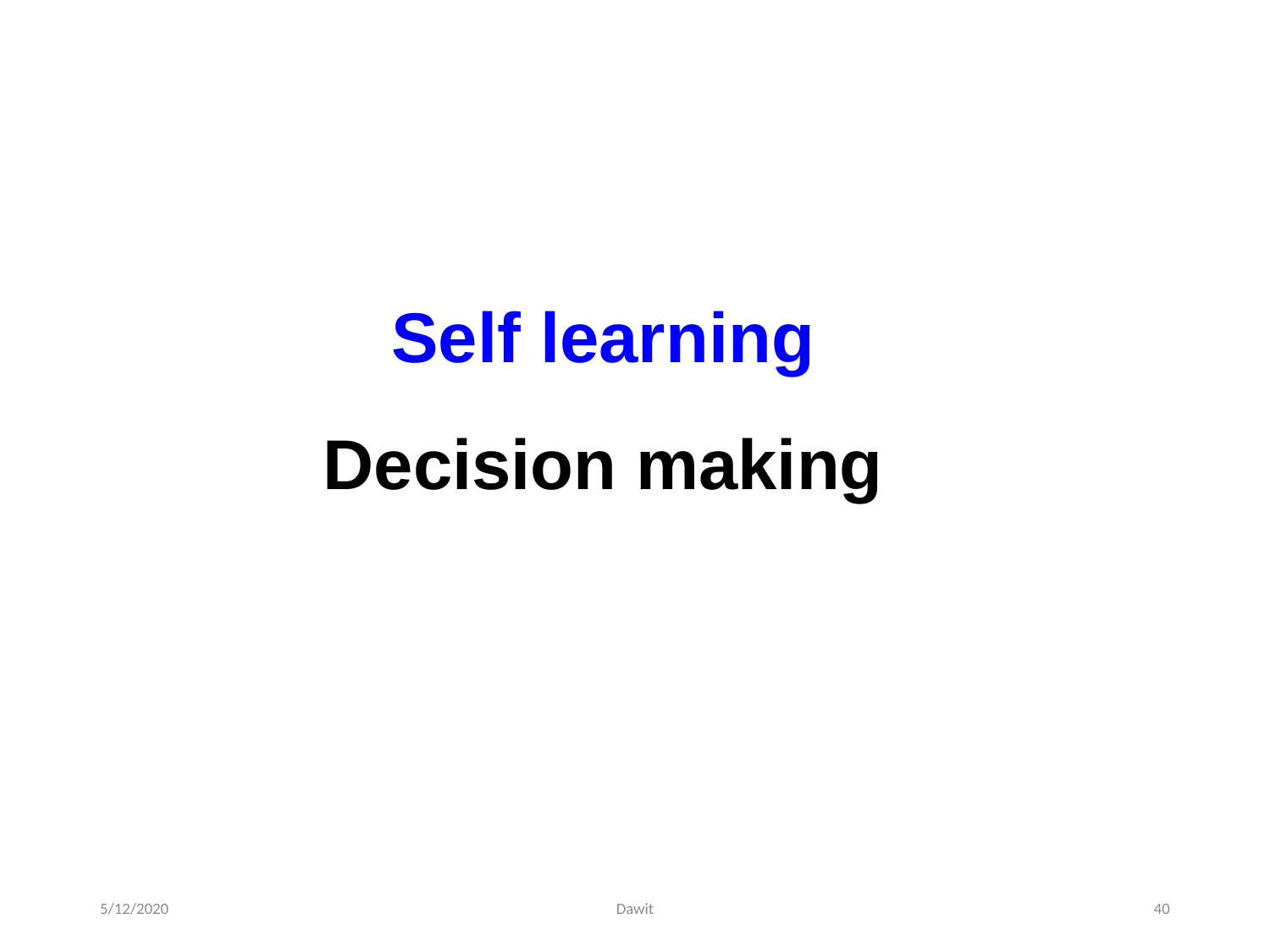

Self learning
Decision making
5/12/2020
Dawit
40